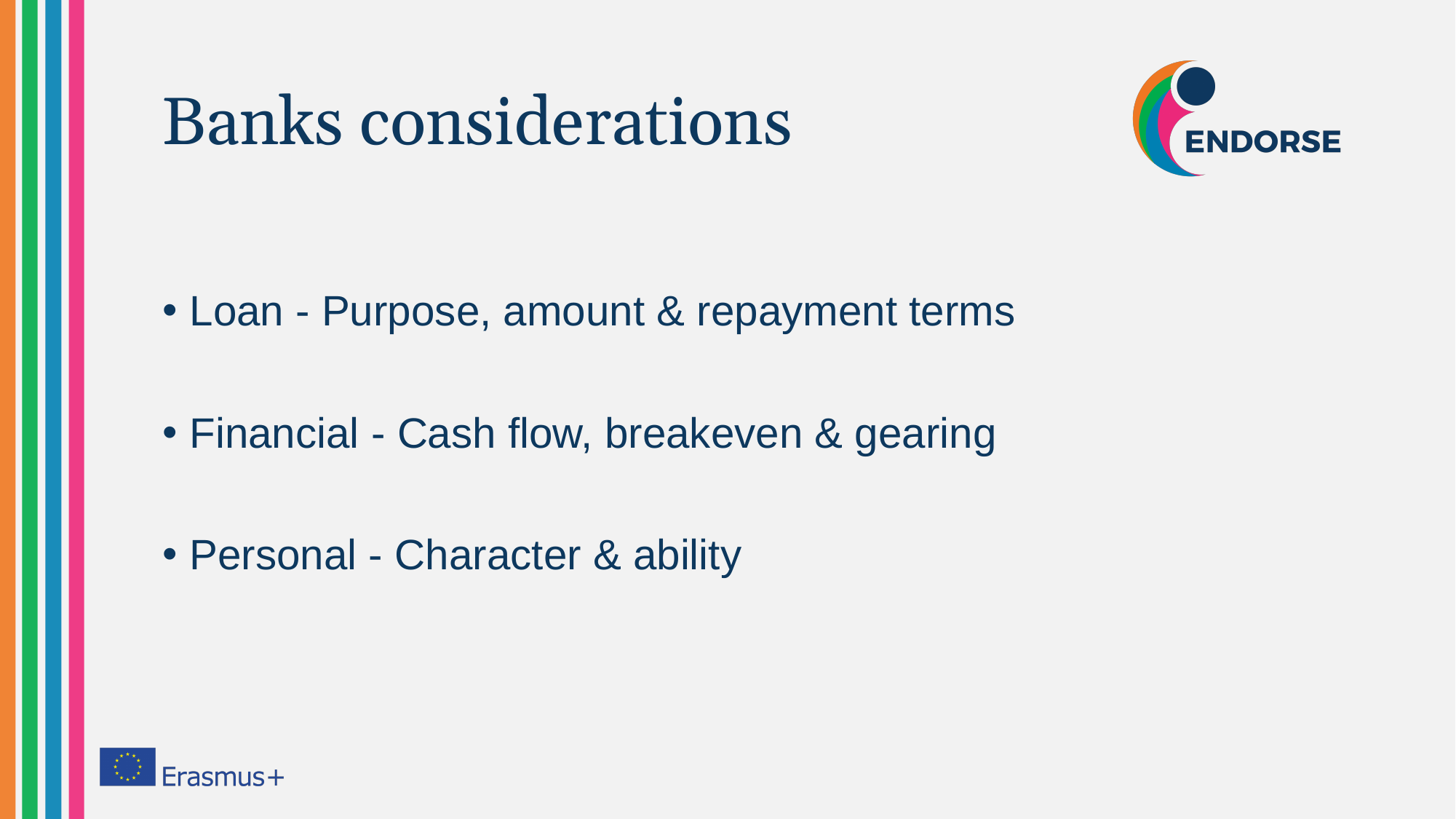

# Banks considerations

Loan - Purpose, amount & repayment terms

Financial - Cash flow, breakeven & gearing

Personal - Character & ability